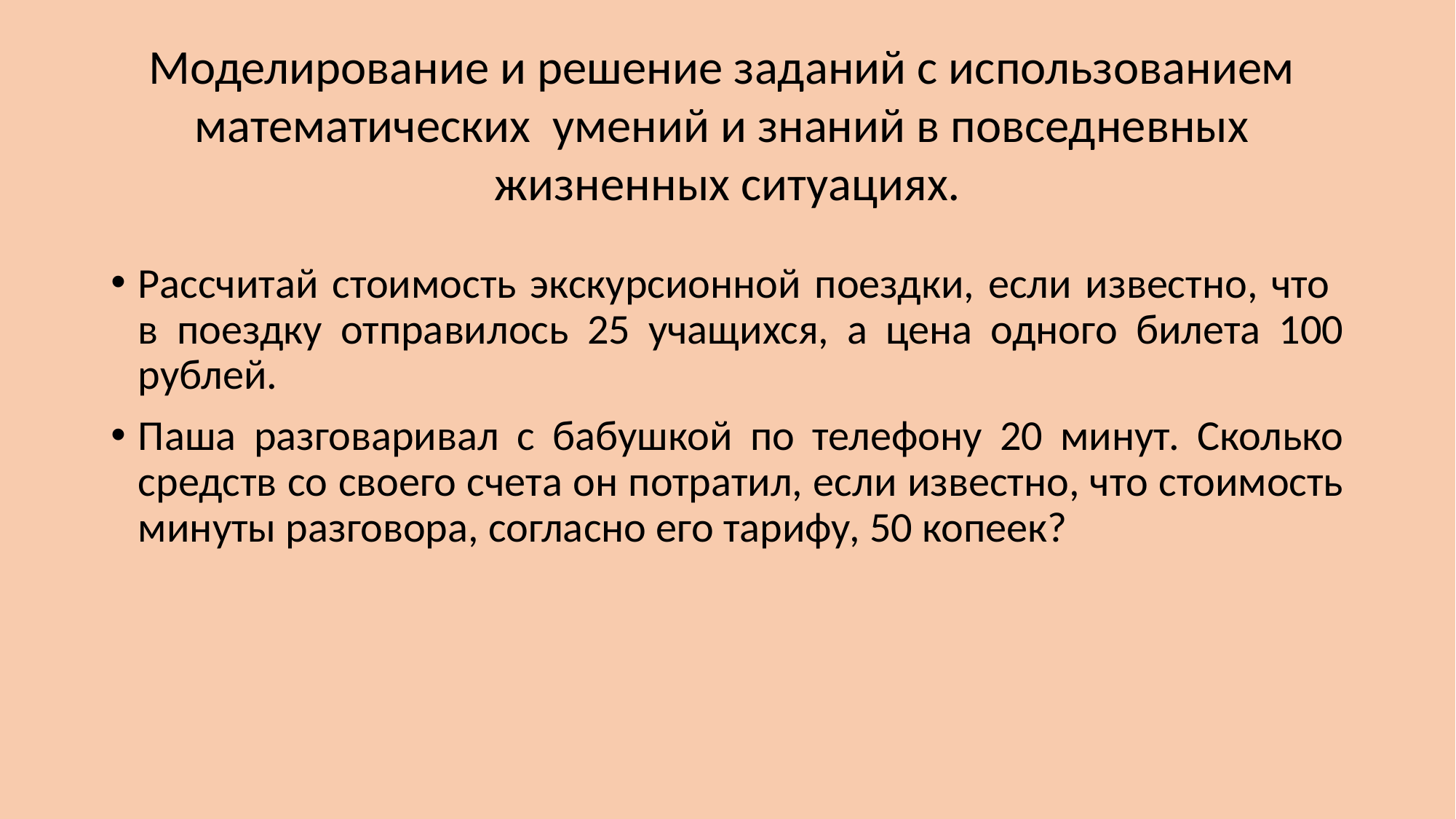

# Моделирование и решение заданий с использованием математических  умений и знаний в повседневных жизненных ситуациях.
Рассчитай стоимость экскурсионной поездки, если известно, что  в поездку отправилось 25 учащихся, а цена одного билета 100 рублей.
Паша разговаривал с бабушкой по телефону 20 минут. Сколько средств со своего счета он потратил, если известно, что стоимость минуты разговора, согласно его тарифу, 50 копеек?